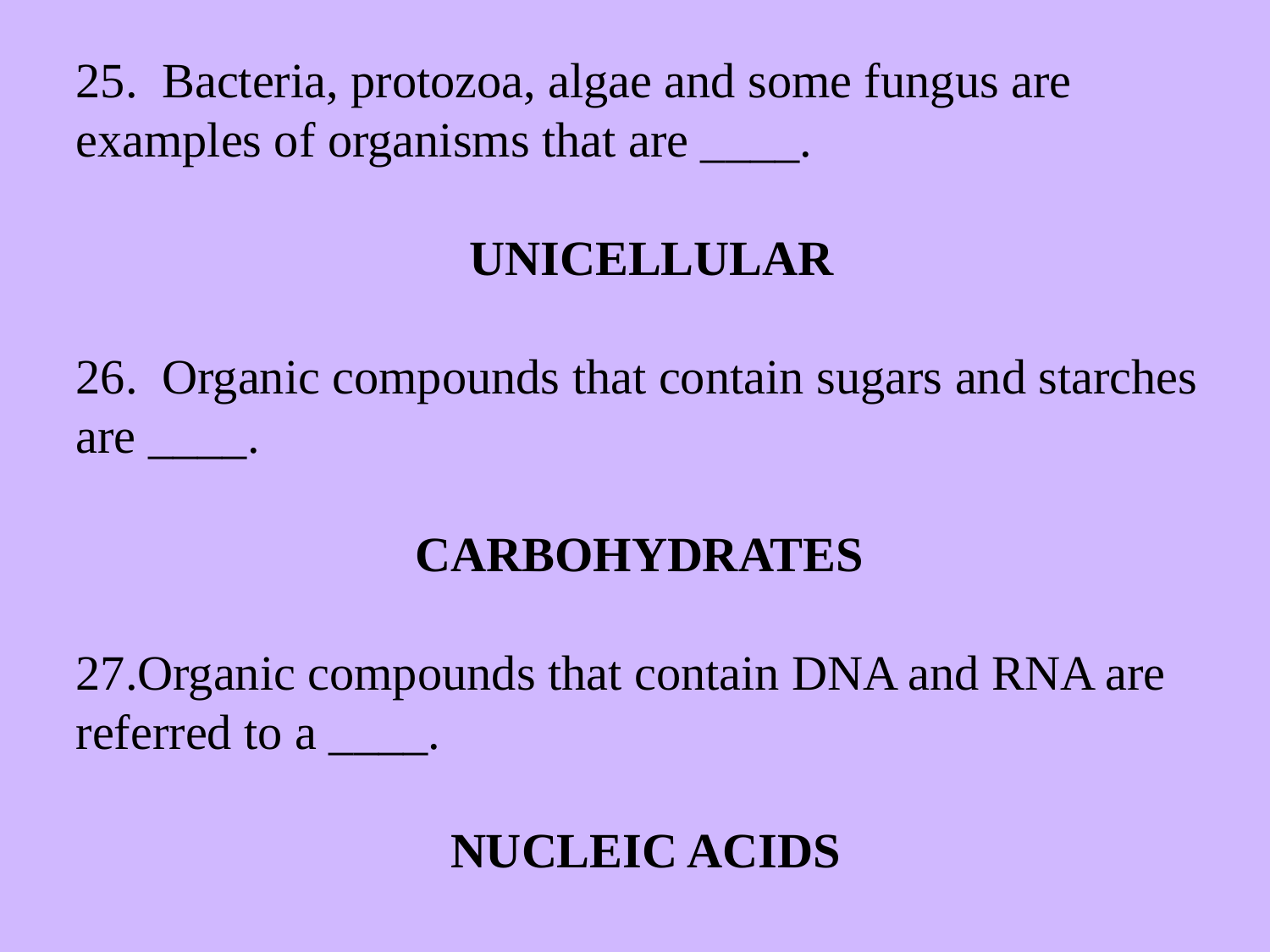

25.  Bacteria, protozoa, algae and some fungus are examples of organisms that are ____.

 UNICELLULAR

26.  Organic compounds that contain sugars and starches are ____.

CARBOHYDRATES

Organic compounds that contain DNA and RNA are
referred to a ____.

NUCLEIC ACIDS